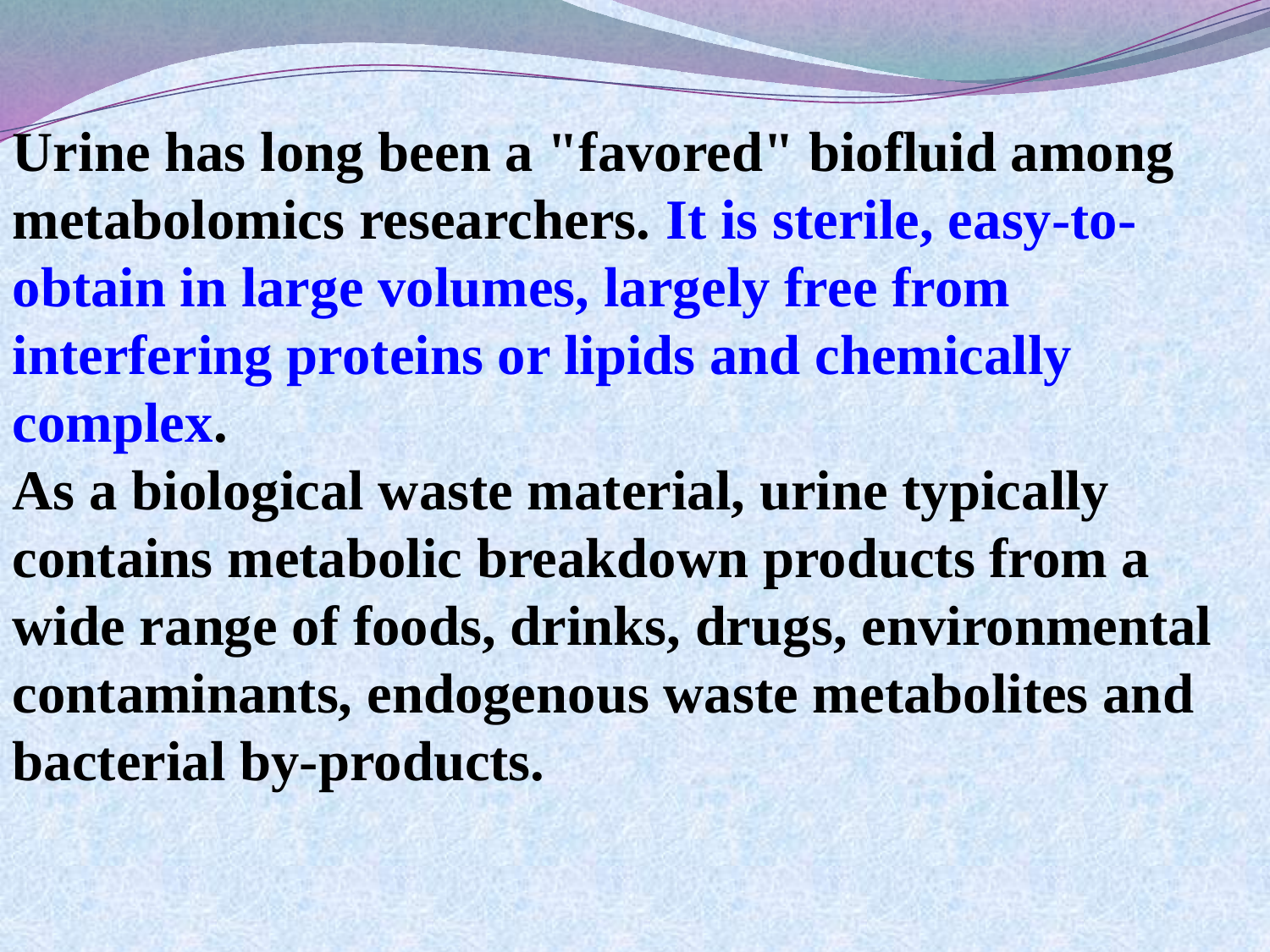

Urine has long been a "favored" biofluid among metabolomics researchers. It is sterile, easy-to-obtain in large volumes, largely free from interfering proteins or lipids and chemically complex.
As a biological waste material, urine typically contains metabolic breakdown products from a wide range of foods, drinks, drugs, environmental contaminants, endogenous waste metabolites and bacterial by-products.